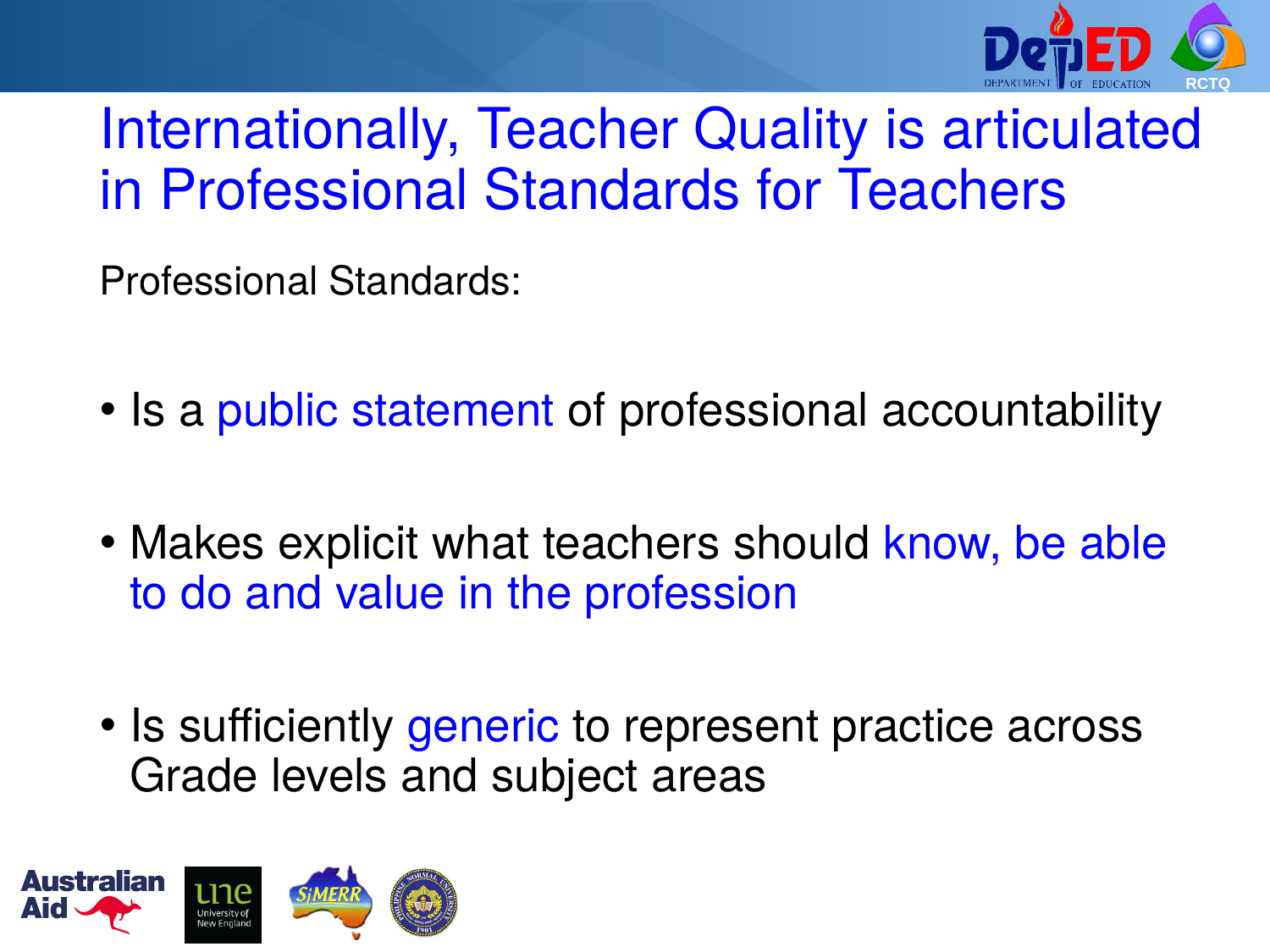

# Internationally, Teacher Quality is articulated in Professional Standards for Teachers
Professional Standards:

Is a public statement of professional accountability

Makes explicit what teachers should know, be able to do and value in the profession

Is sufficiently generic to represent practice across Grade levels and subject areas